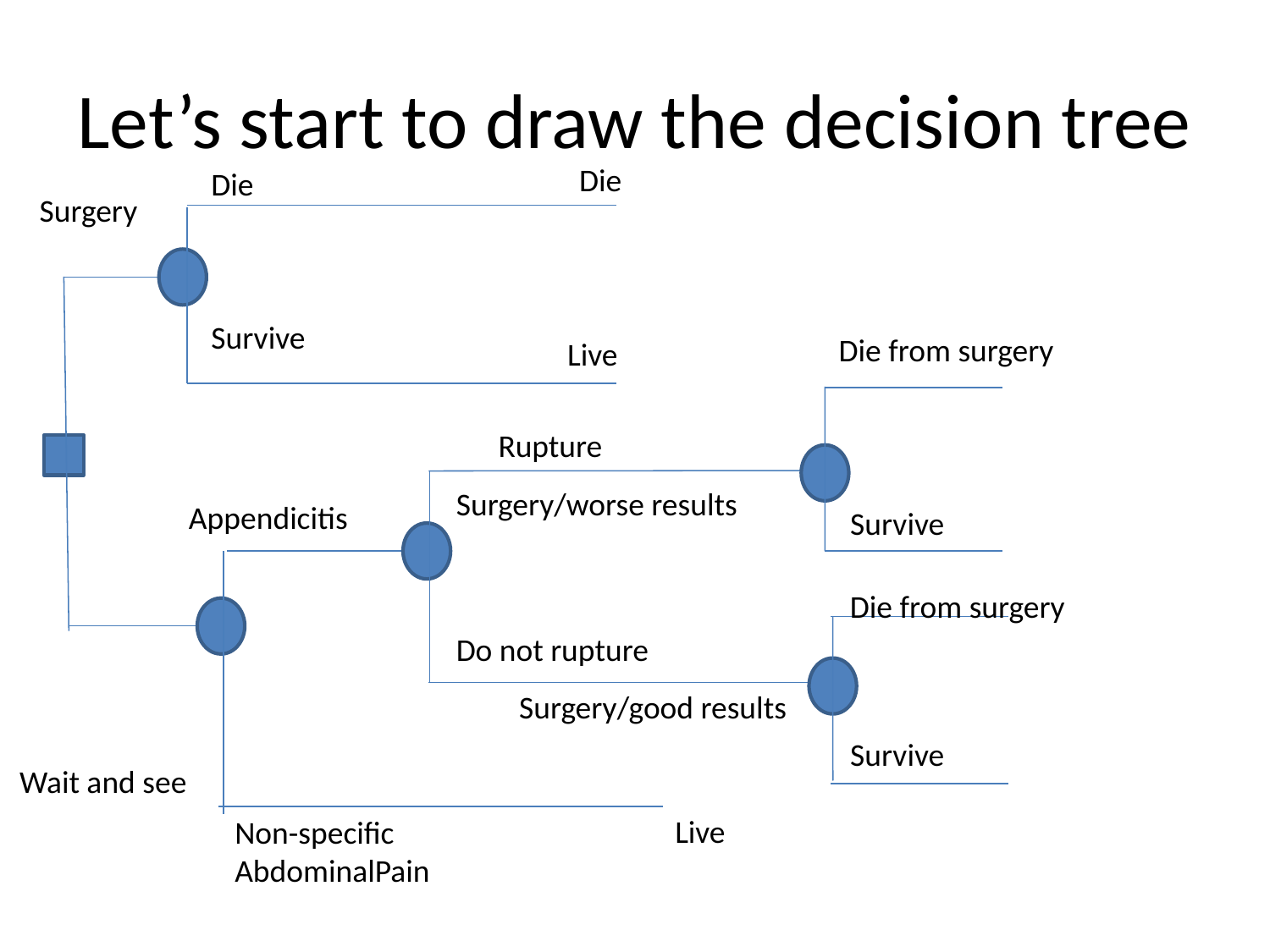

# Let’s start to draw the decision tree
Die
Die
Surgery

Survive
Die from surgery
Live
Rupture

Surgery/worse results
Appendicitis
Survive

Die from surgery

Do not rupture

Surgery/good results
Survive
Wait and see
Live
Non-specific
AbdominalPain